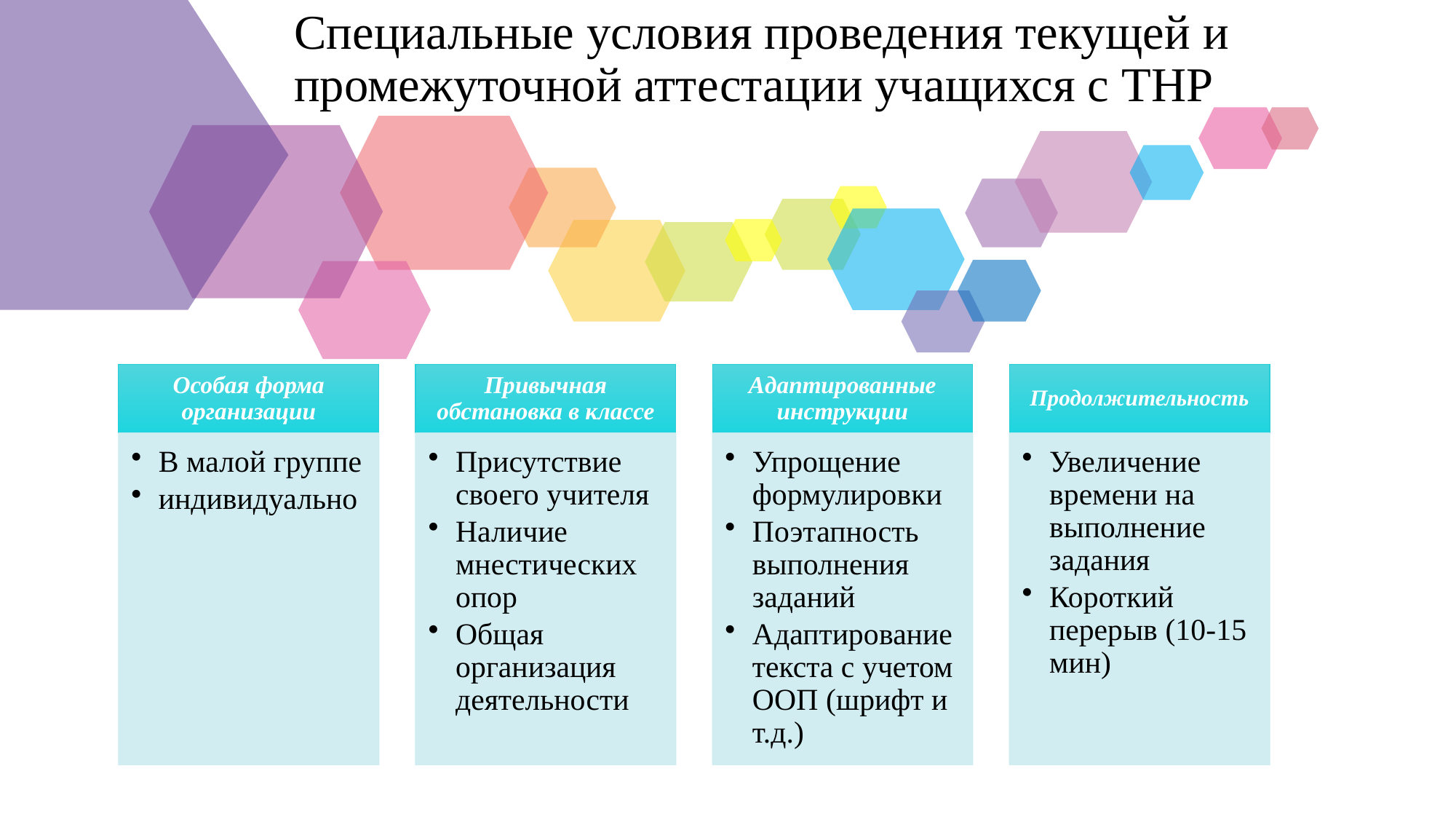

Специальные условия проведения текущей и промежуточной аттестации учащихся с ТНР
Особая форма организации
В малой группе
индивидуально
Привычная обстановка в классе
Присутствие своего учителя
Наличие мнестических опор
Общая организация деятельности
Адаптированные инструкции
Упрощение формулировки
Поэтапность выполнения заданий
Адаптирование текста с учетом ООП (шрифт и т.д.)
Продолжительность
Увеличение времени на выполнение задания
Короткий перерыв (10-15 мин)